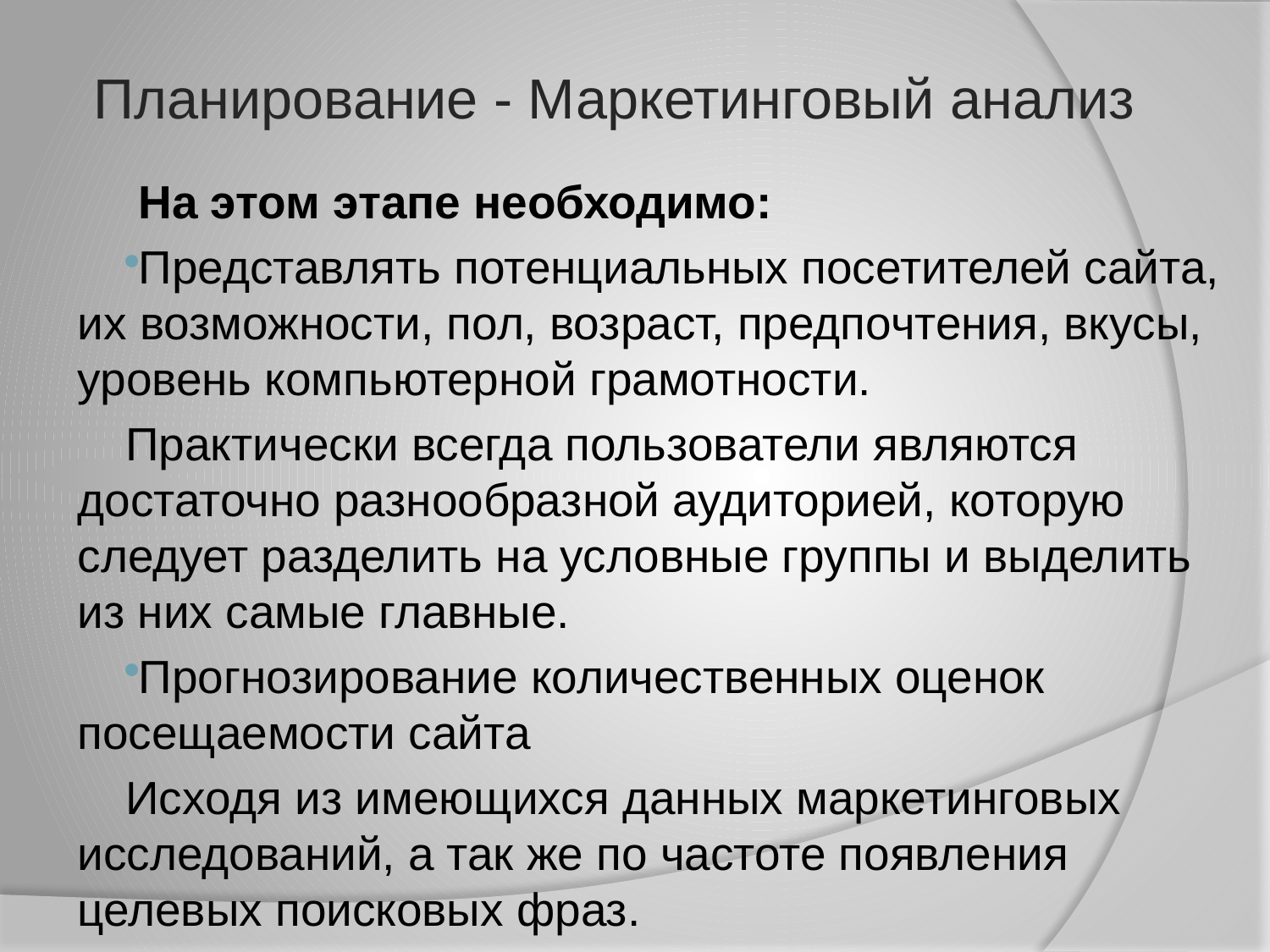

# Планирование - Маркетинговый анализ
 На этом этапе необходимо:
Представлять потенциальных посетителей сайта, их возможности, пол, возраст, предпочтения, вкусы, уровень компьютерной грамотности.
Практически всегда пользователи являются достаточно разнообразной аудиторией, которую следует разделить на условные группы и выделить из них самые главные.
Прогнозирование количественных оценок посещаемости сайта
Исходя из имеющихся данных маркетинговых исследований, а так же по частоте появления целевых поисковых фраз.